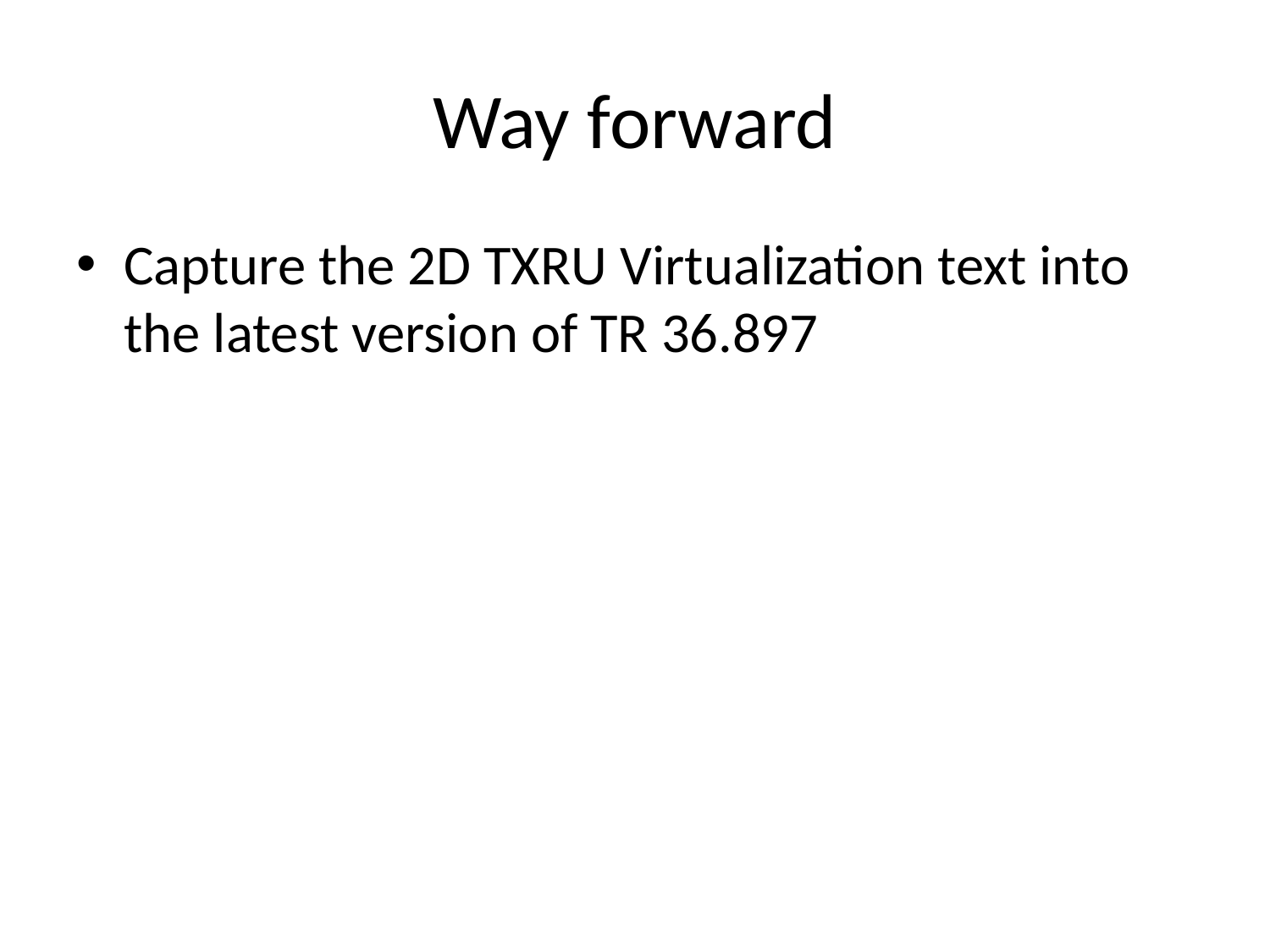

# Way forward
Capture the 2D TXRU Virtualization text into the latest version of TR 36.897